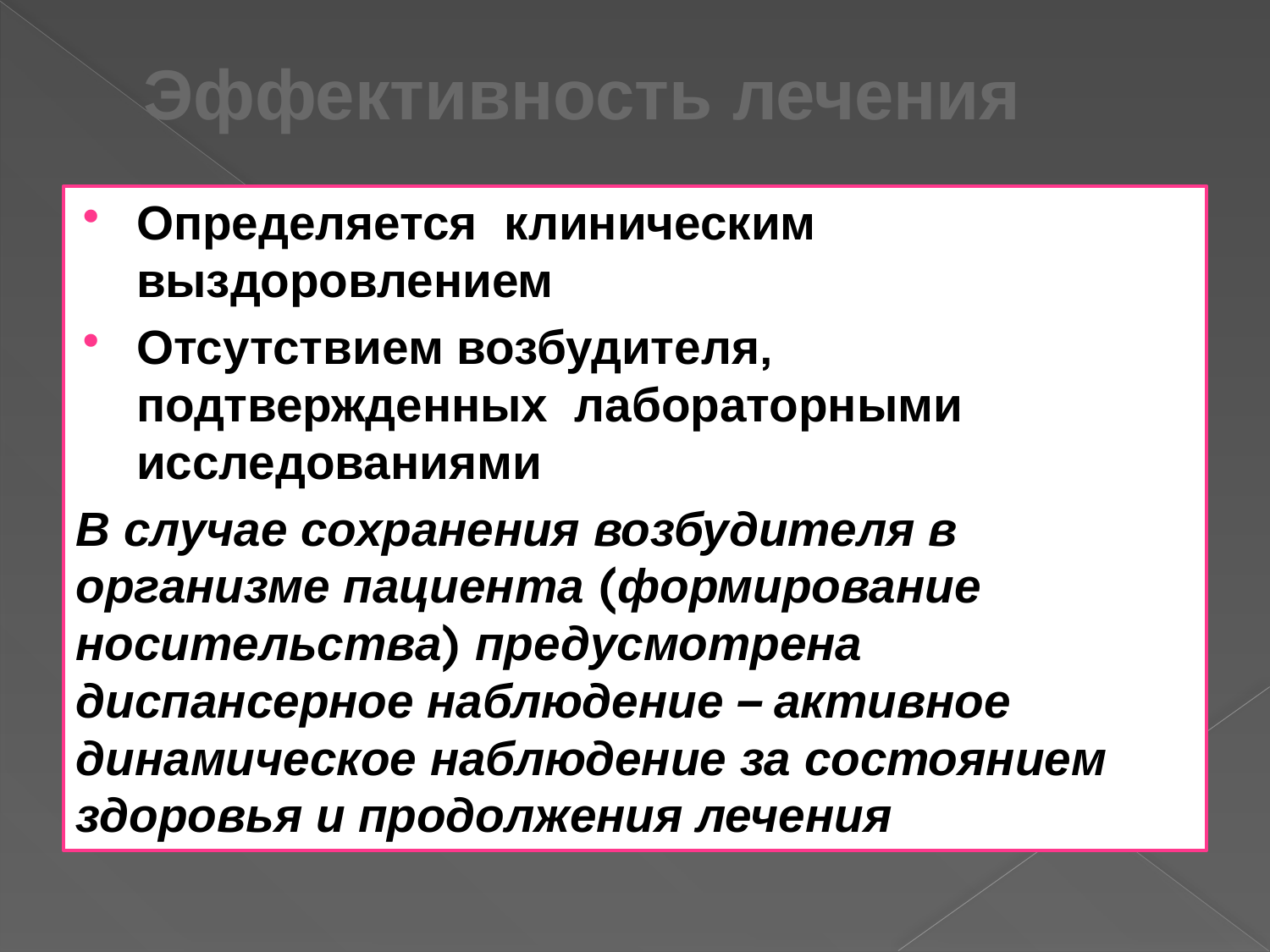

# Эффективность лечения
Определяется  клиническим  выздоровлением
Отсутствием возбудителя, подтвержденных  лабораторными  исследованиями
В случае сохранения возбудителя в организме пациента (формирование носительства) предусмотрена диспансерное наблюдение – активное динамическое наблюдение за состоянием здоровья и продолжения лечения